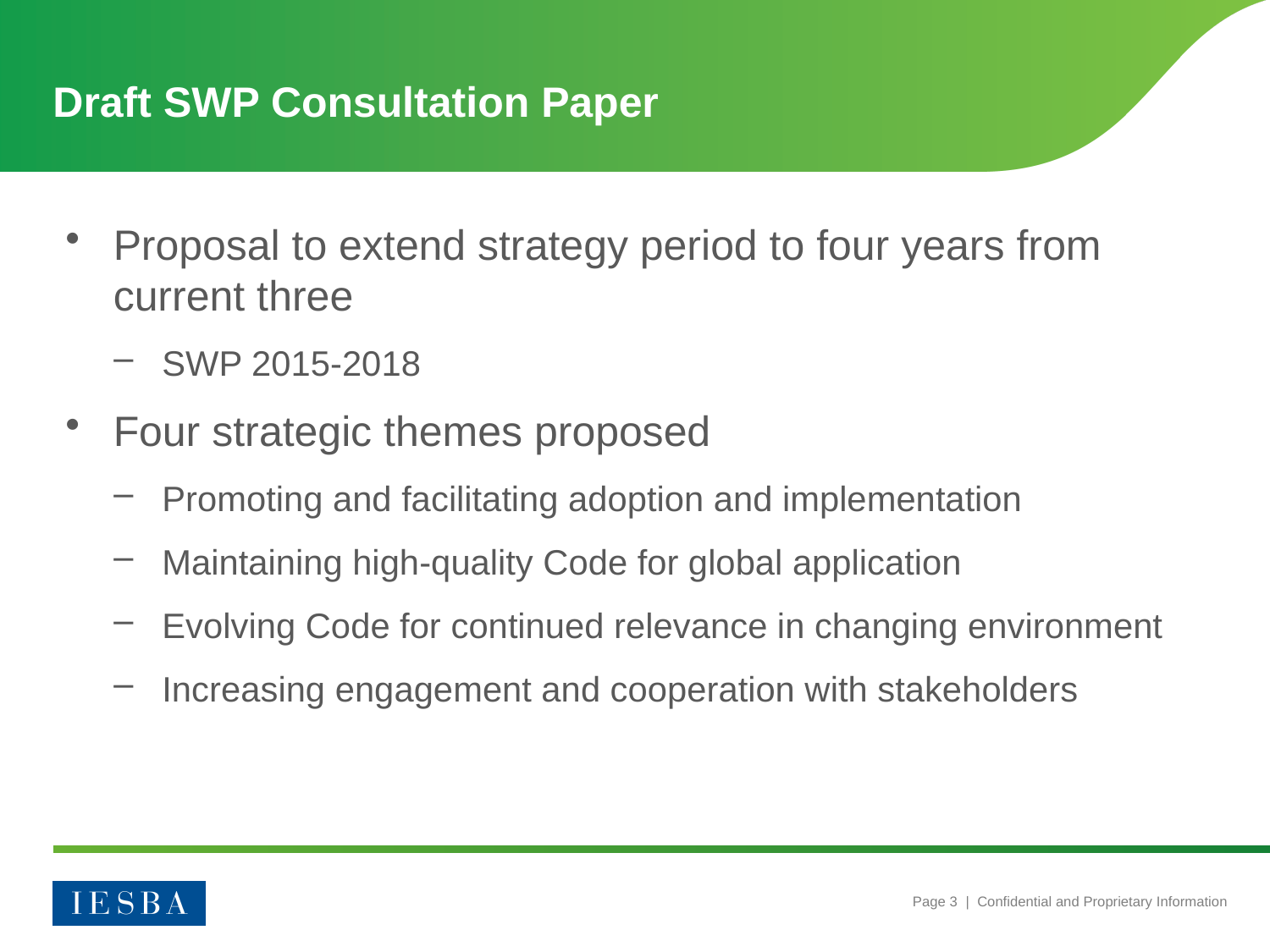

# Draft SWP Consultation Paper
Proposal to extend strategy period to four years from current three
SWP 2015-2018
Four strategic themes proposed
Promoting and facilitating adoption and implementation
Maintaining high-quality Code for global application
Evolving Code for continued relevance in changing environment
Increasing engagement and cooperation with stakeholders